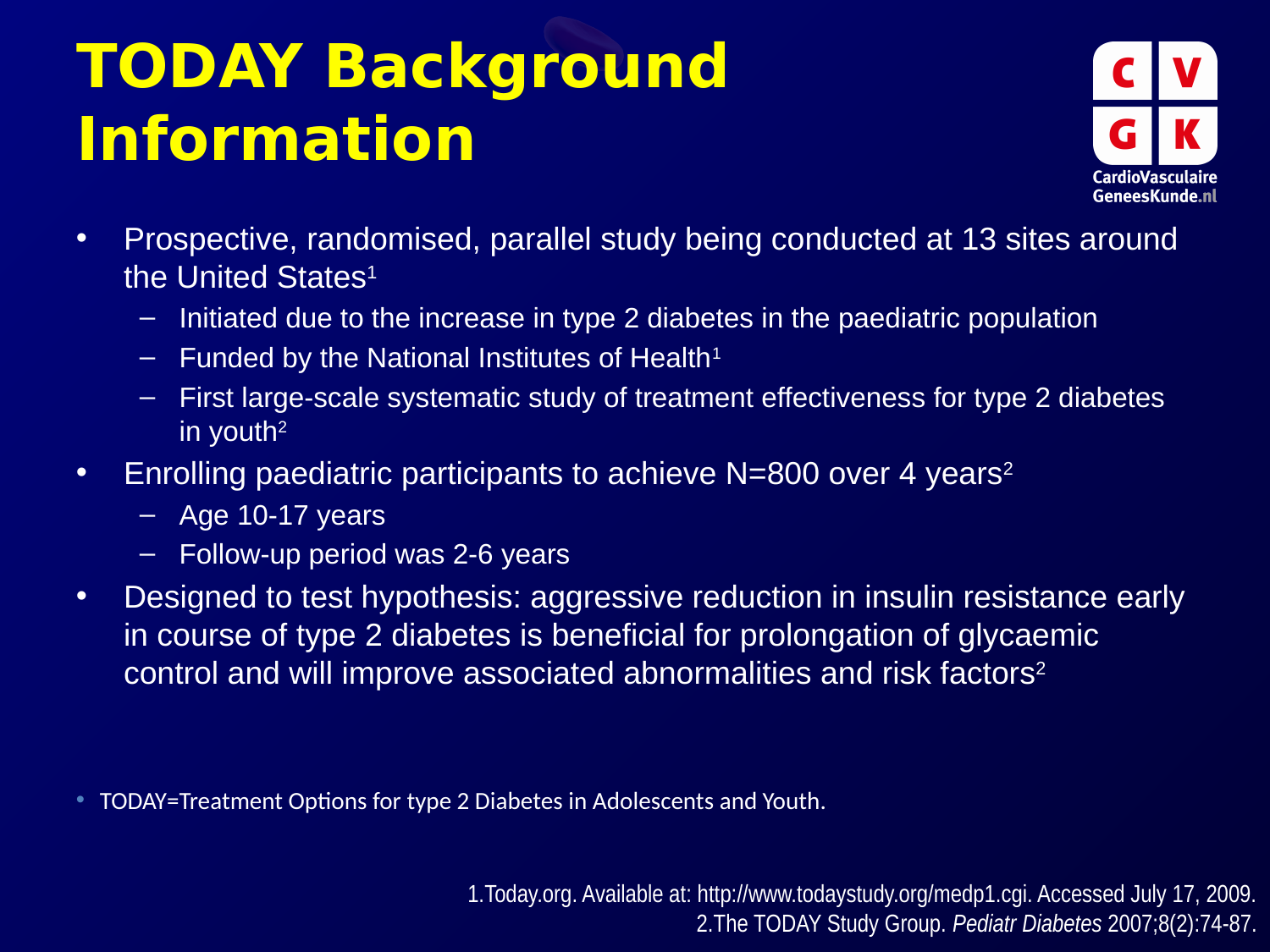

# TODAY Background Information
Prospective, randomised, parallel study being conducted at 13 sites around the United States1
Initiated due to the increase in type 2 diabetes in the paediatric population
Funded by the National Institutes of Health1
First large-scale systematic study of treatment effectiveness for type 2 diabetes in youth2
Enrolling paediatric participants to achieve N=800 over 4 years2
Age 10-17 years
Follow-up period was 2-6 years
Designed to test hypothesis: aggressive reduction in insulin resistance early in course of type 2 diabetes is beneficial for prolongation of glycaemic control and will improve associated abnormalities and risk factors2
TODAY=Treatment Options for type 2 Diabetes in Adolescents and Youth.
1.Today.org. Available at: http://www.todaystudy.org/medp1.cgi. Accessed July 17, 2009.
2.The TODAY Study Group. Pediatr Diabetes 2007;8(2):74-87.